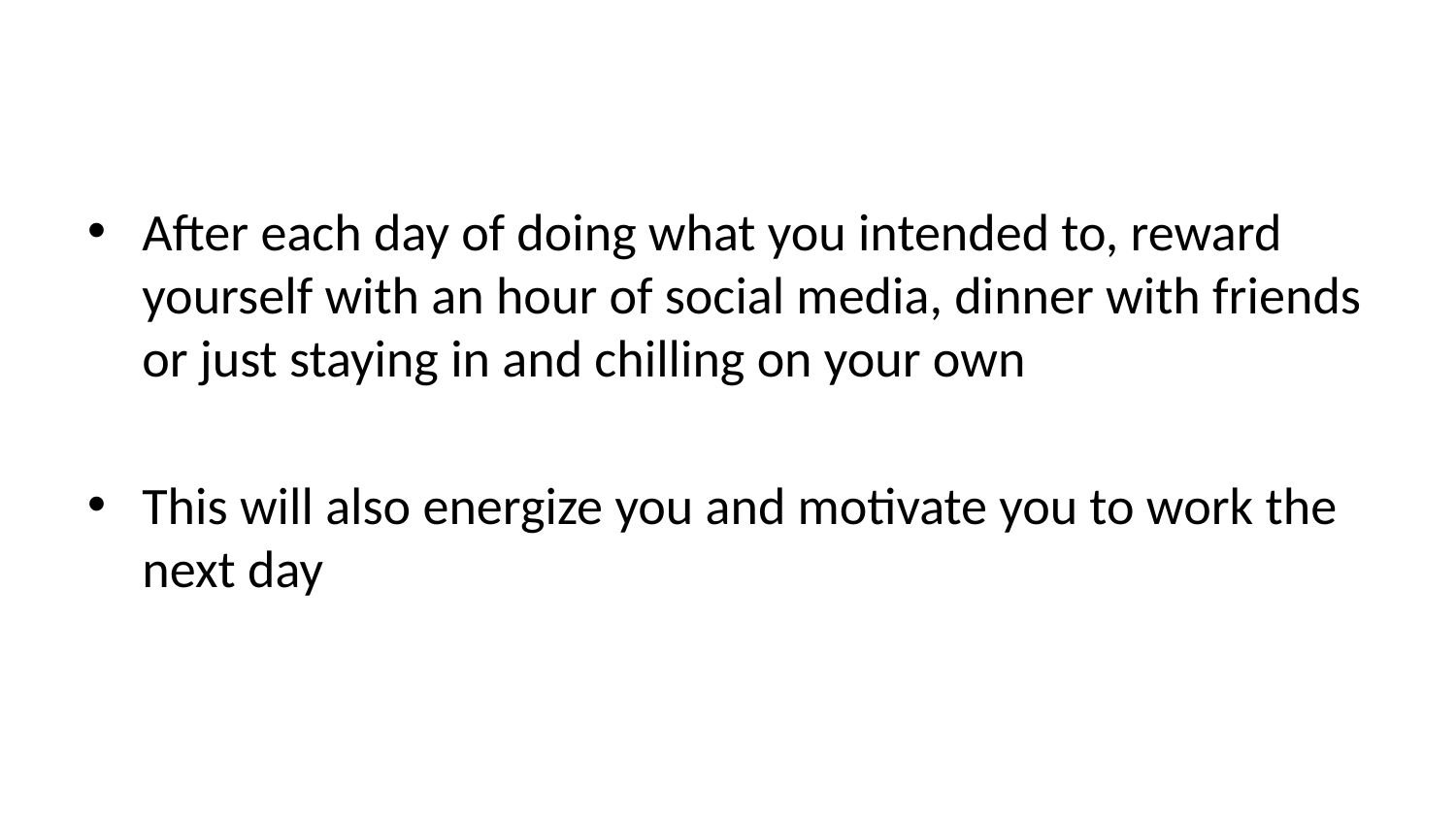

After each day of doing what you intended to, reward yourself with an hour of social media, dinner with friends or just staying in and chilling on your own

This will also energize you and motivate you to work the next day